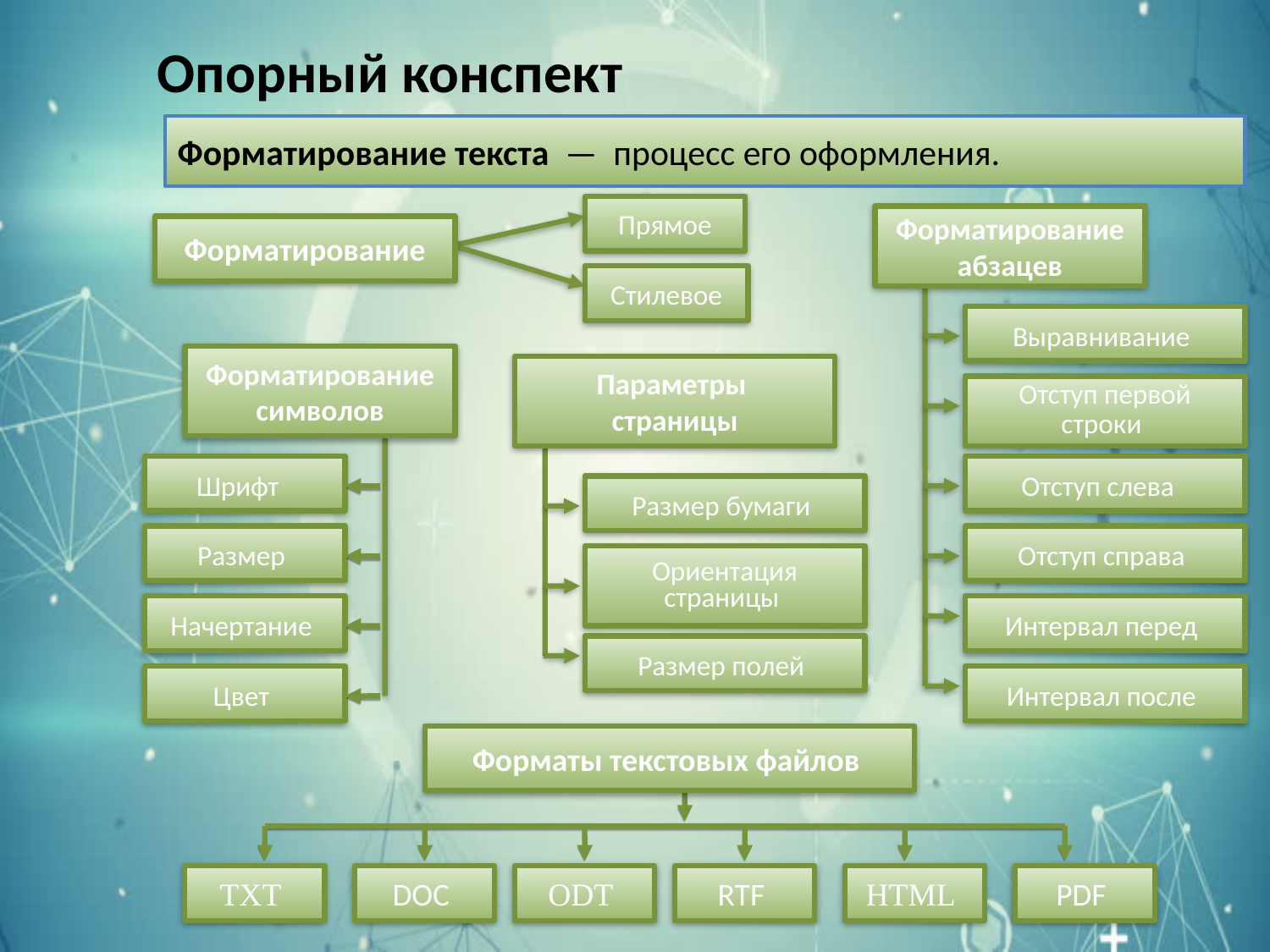

Опорный конспект
Форматирование текста  —  процесс его оформления.
Прямое
Форматирование
абзацев
Форматирование

Стилевое

Выравнивание

Форматирование
символов
Параметры
страницы
Отступ первой
строки

Шрифт
Отступ слева
Размер бумаги

Размер
Отступ справа
Ориентация
страницы

Начертание
Интервал перед

Размер полей

Цвет
Интервал после

Форматы текстовых файлов

TXT
DOC
ODT
RTF
HTML
PDF